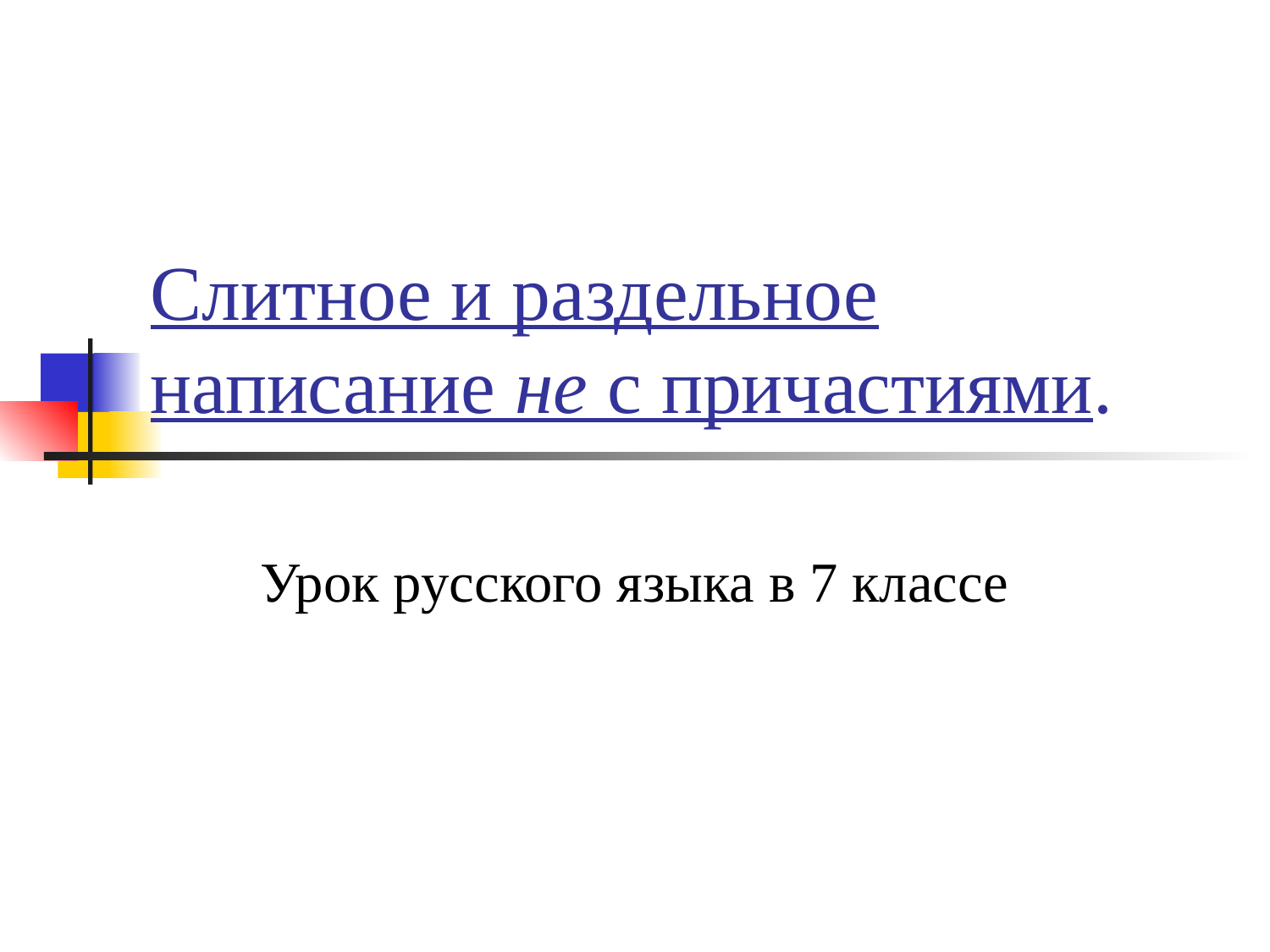

# Слитное и раздельное написание не с причастиями.
Урок русского языка в 7 классе